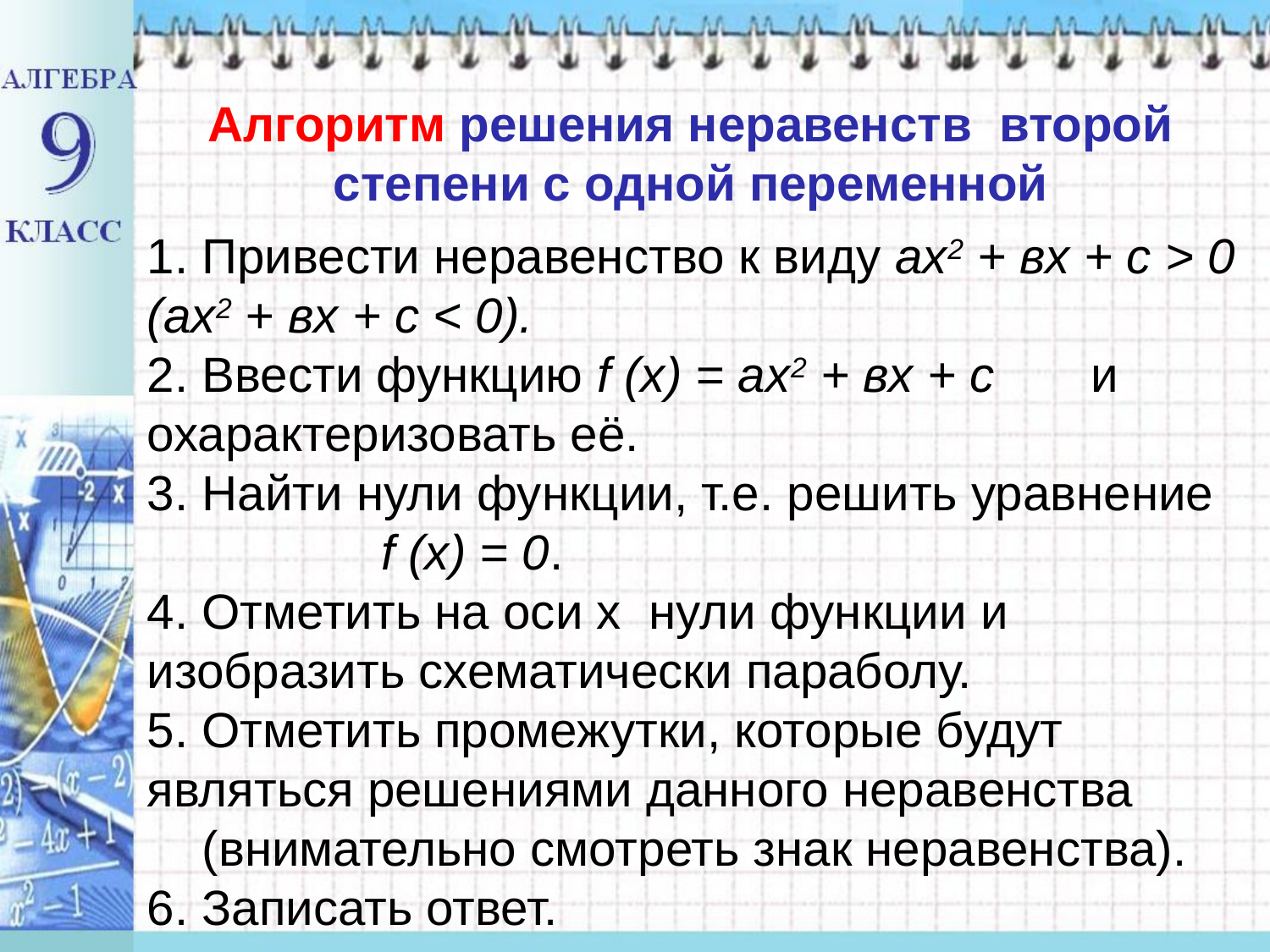

Алгоритм решения неравенств  второй степени с одной переменной
1. Привести неравенство к виду ах2 + вх + с > 0 (ах2 + вх + с < 0).
2. Ввести функцию f (х) = ах2 + вх + с       и охарактеризовать её.
3. Найти нули функции, т.е. решить уравнение
                 f (х) = 0.
4. Отметить на оси х  нули функции и изобразить схематически параболу.
5. Отметить промежутки, которые будут являться решениями данного неравенства
    (внимательно смотреть знак неравенства).
6. Записать ответ.